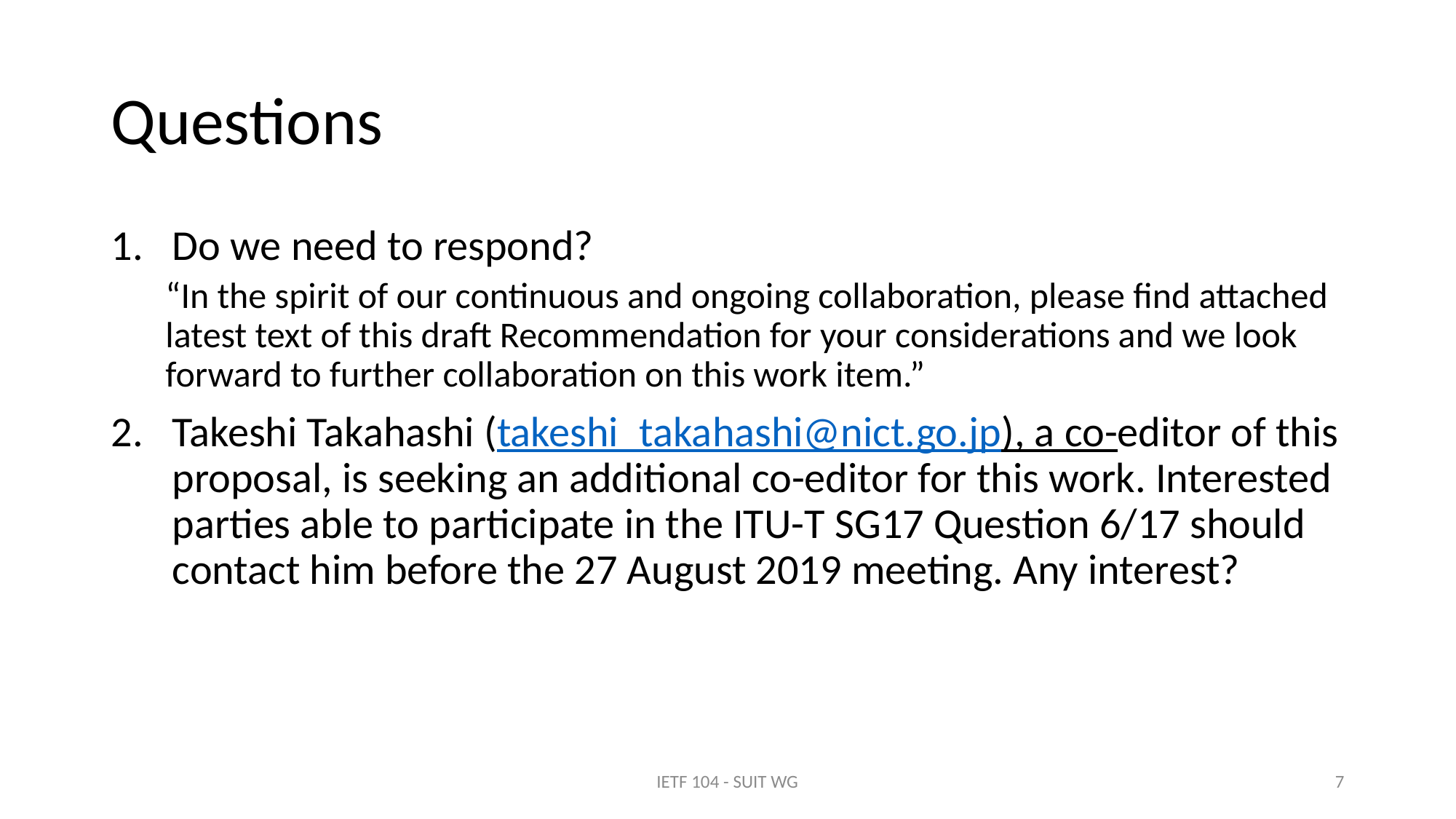

# Questions
Do we need to respond?
“In the spirit of our continuous and ongoing collaboration, please find attached latest text of this draft Recommendation for your considerations and we look forward to further collaboration on this work item.”
Takeshi Takahashi (takeshi_takahashi@nict.go.jp), a co-editor of this proposal, is seeking an additional co-editor for this work. Interested parties able to participate in the ITU-T SG17 Question 6/17 should contact him before the 27 August 2019 meeting. Any interest?

IETF 104 - SUIT WG
7